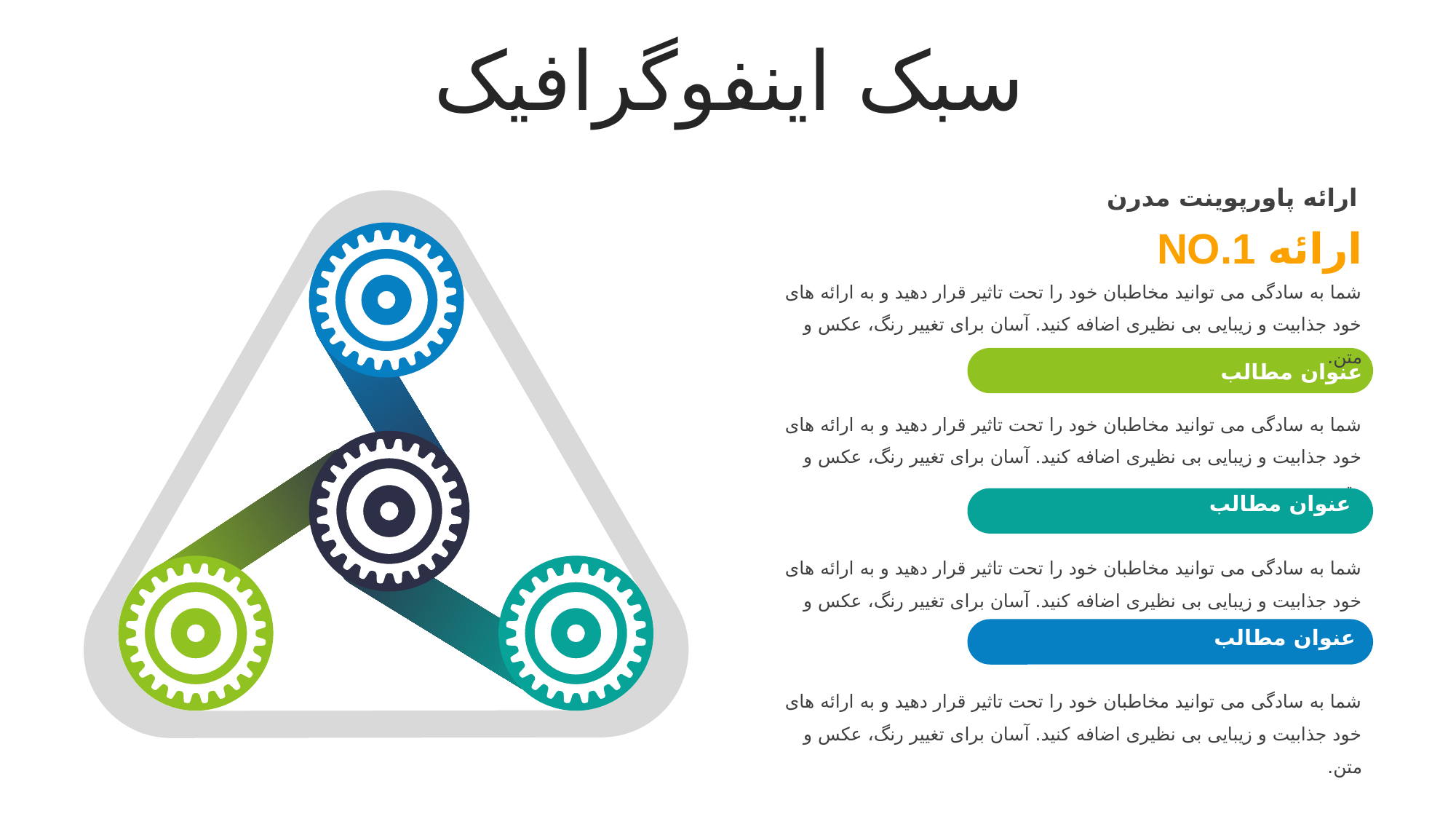

سبک اینفوگرافیک
ارائه پاورپوینت مدرن

NO.1 ارائه

شما به سادگی می توانید مخاطبان خود را تحت تاثیر قرار دهید و به ارائه های خود جذابیت و زیبایی بی نظیری اضافه کنید. آسان برای تغییر رنگ، عکس و متن.

عنوان مطالب
شما به سادگی می توانید مخاطبان خود را تحت تاثیر قرار دهید و به ارائه های خود جذابیت و زیبایی بی نظیری اضافه کنید. آسان برای تغییر رنگ، عکس و متن.

عنوان مطالب

شما به سادگی می توانید مخاطبان خود را تحت تاثیر قرار دهید و به ارائه های خود جذابیت و زیبایی بی نظیری اضافه کنید. آسان برای تغییر رنگ، عکس و متن.

عنوان مطالب
شما به سادگی می توانید مخاطبان خود را تحت تاثیر قرار دهید و به ارائه های خود جذابیت و زیبایی بی نظیری اضافه کنید. آسان برای تغییر رنگ، عکس و متن.